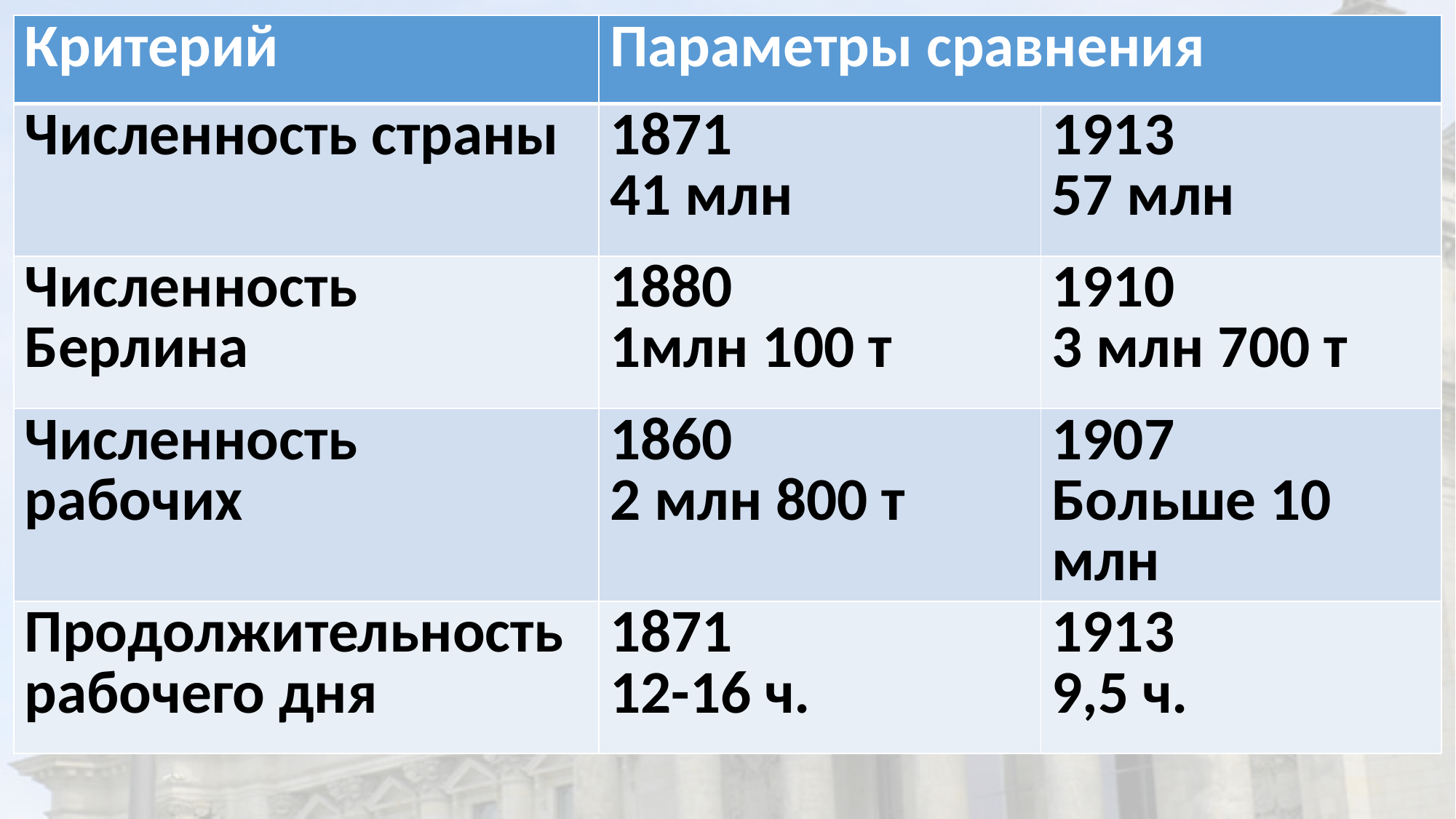

| Критерий | Параметры сравнения |  |
| --- | --- | --- |
| Численность страны | 1871 41 млн | 1913 57 млн |
| Численность Берлина | 1880 1млн 100 т | 1910 3 млн 700 т |
| Численность рабочих | 1860 2 млн 800 т | 1907 Больше 10 млн |
| Продолжительность рабочего дня | 1871 12-16 ч. | 1913 9,5 ч. |